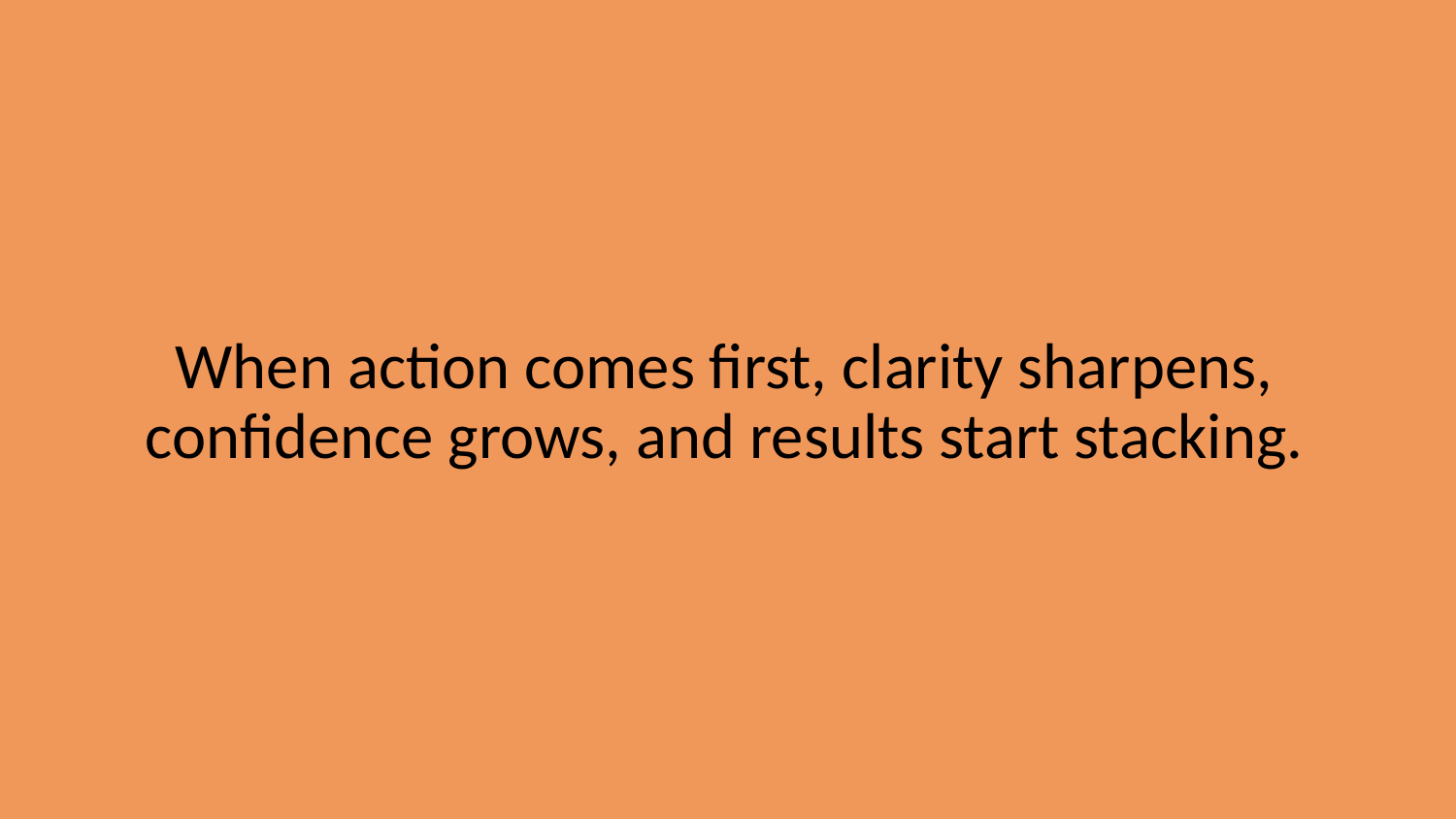

When action comes first, clarity sharpens, confidence grows, and results start stacking.